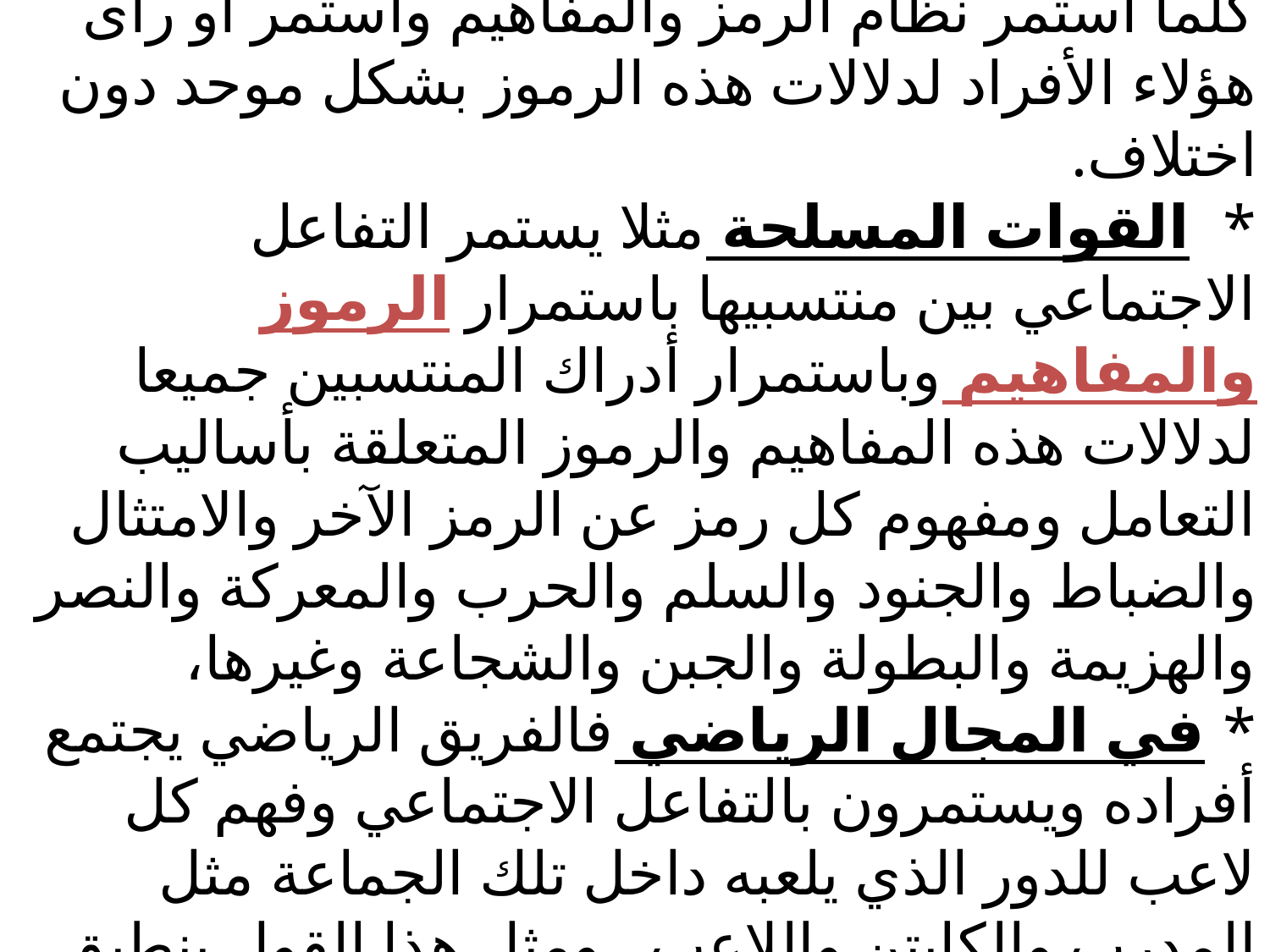

# * في الأسرة مثلا يسمى التفاعل الاجتماعي بطريقة ايجابية ومتواصلة بين الأفراد في الأسرة كلما استمر نظام الرمز والمفاهيم واستمر أو رأى هؤلاء الأفراد لدلالات هذه الرموز بشكل موحد دون اختلاف. *  القوات المسلحة مثلا يستمر التفاعل الاجتماعي بين منتسبيها باستمرار الرموز والمفاهيم وباستمرار أدراك المنتسبين جميعا لدلالات هذه المفاهيم والرموز المتعلقة بأساليب التعامل ومفهوم كل رمز عن الرمز الآخر والامتثال والضباط والجنود والسلم والحرب والمعركة والنصر والهزيمة والبطولة والجبن والشجاعة وغيرها، * في المجال الرياضي فالفريق الرياضي يجتمع أفراده ويستمرون بالتفاعل الاجتماعي وفهم كل لاعب للدور الذي يلعبه داخل تلك الجماعة مثل المدرب والكابتن واللاعب . ومثل هذا القول ينطبق على مجالات الحياة المختلفة كمجال الصناعة والزراعة والصحة.